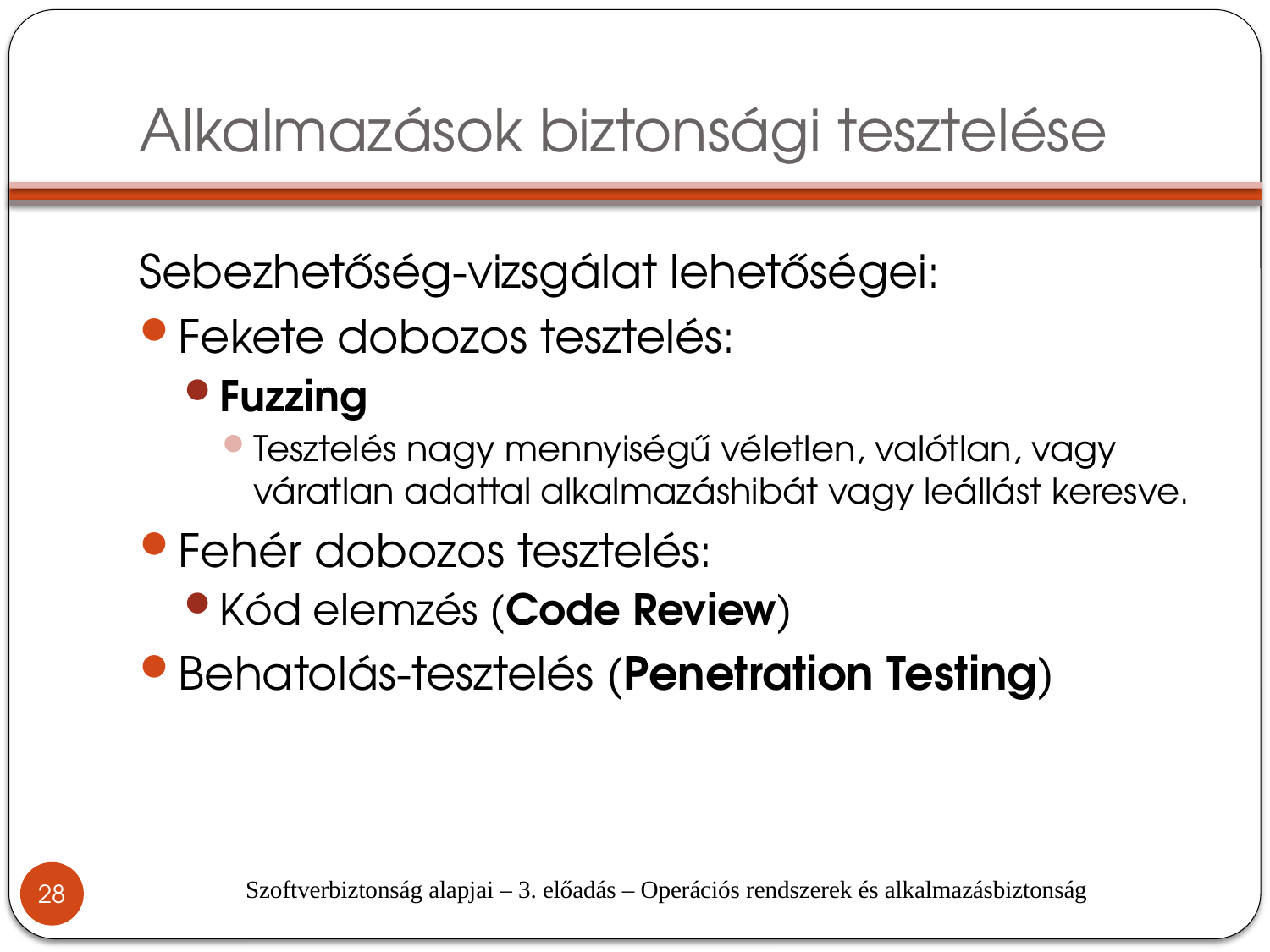

# Alkalmazások biztonsági tesztelése
Sebezhetőség-vizsgálat lehetőségei:
Fekete dobozos tesztelés:
Fuzzing
Tesztelés nagy mennyiségű véletlen, valótlan, vagy váratlan adattal alkalmazáshibát vagy leállást keresve.
Fehér dobozos tesztelés:
Kód elemzés (Code Review)
Behatolás-tesztelés (Penetration Testing)
Szoftverbiztonság alapjai – 3. előadás – Operációs rendszerek és alkalmazásbiztonság
28